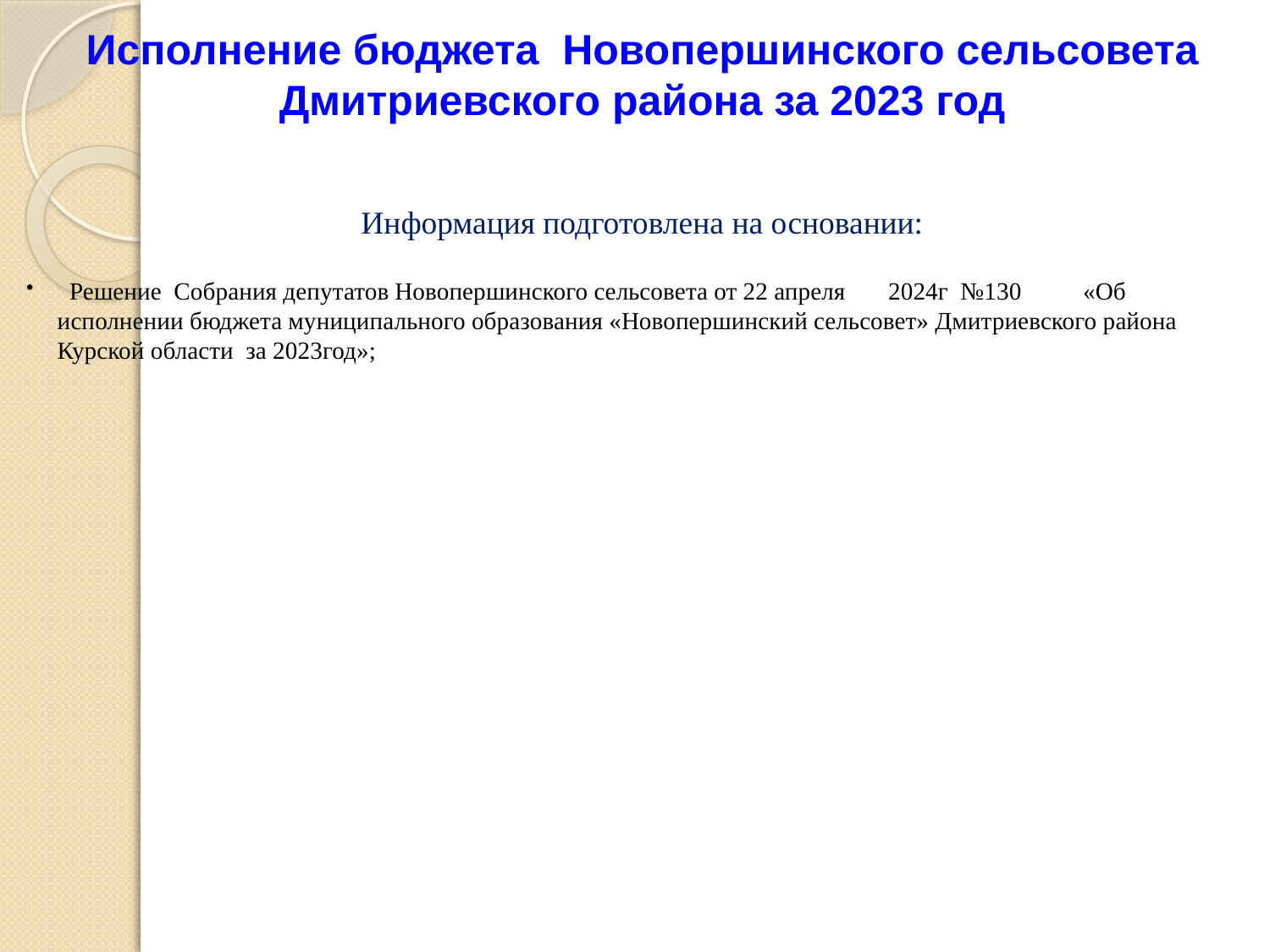

Исполнение бюджета  Новопершинского сельсовета Дмитриевского района за 2023 год
Информация подготовлена на основании:

  Решение  Собрания депутатов Новопершинского сельсовета от 22 апреля       2024г  №130          «Об исполнении бюджета муниципального образования «Новопершинский сельсовет» Дмитриевского района Курской области  за 2023год»;